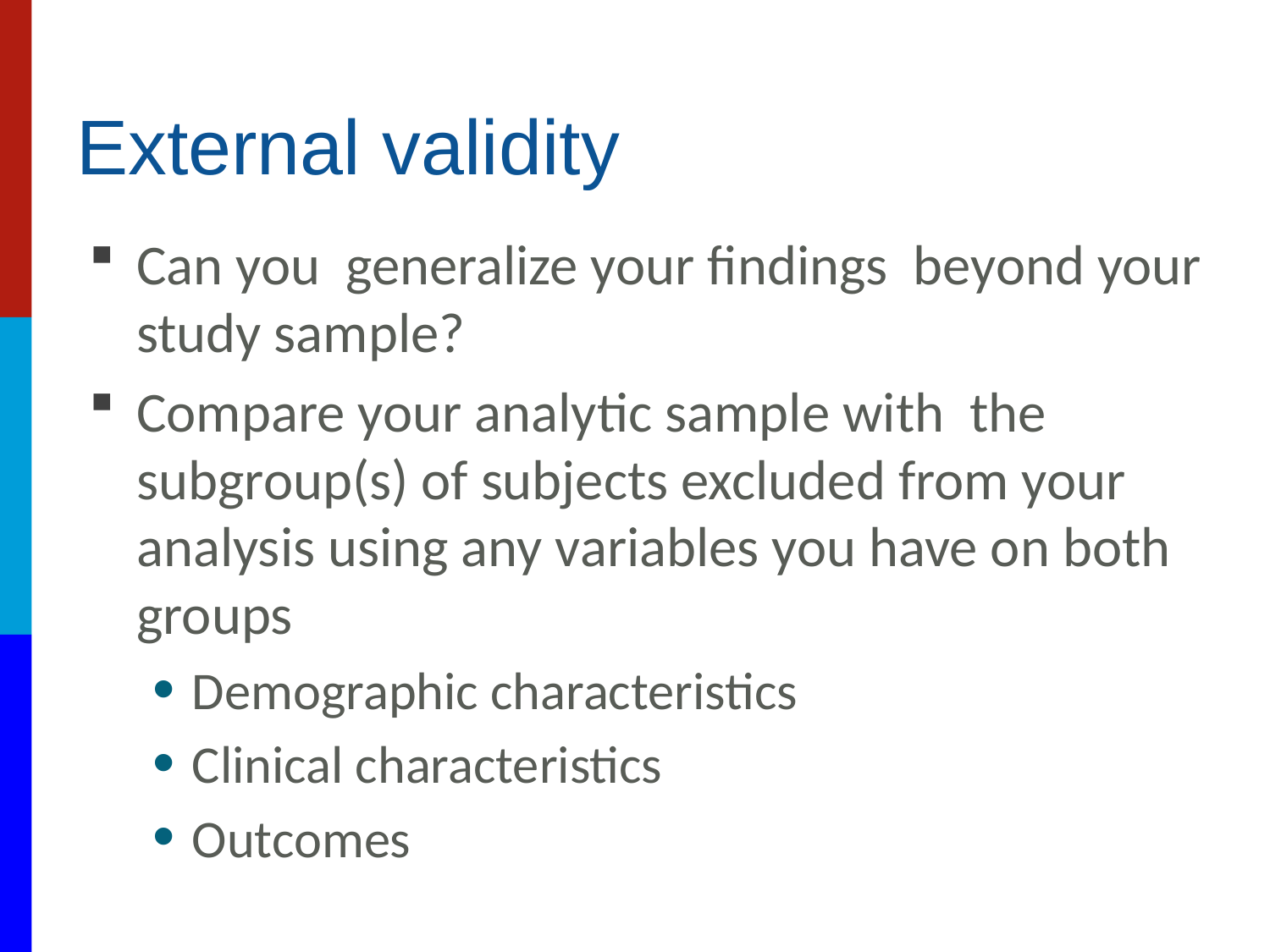

# External validity
Can you  generalize your findings  beyond your study sample?
Compare your analytic sample with  the subgroup(s) of subjects excluded from your analysis using any variables you have on both groups
Demographic characteristics
Clinical characteristics
Outcomes